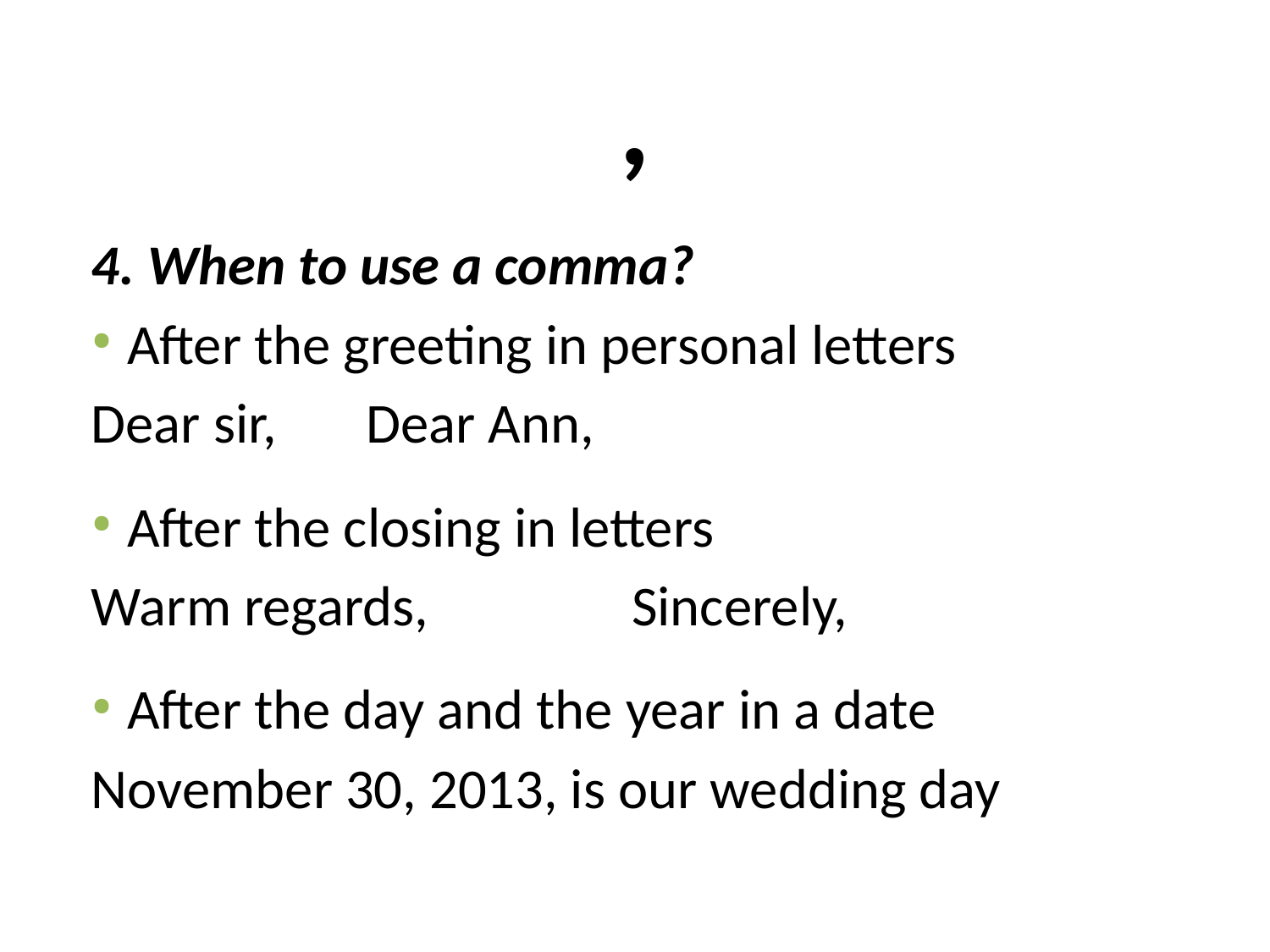

# ,
4. When to use a comma?
After the greeting in personal letters
Dear sir,       Dear Ann,

After the closing in letters
Warm regards,                Sincerely,

After the day and the year in a date
November 30, 2013, is our wedding day